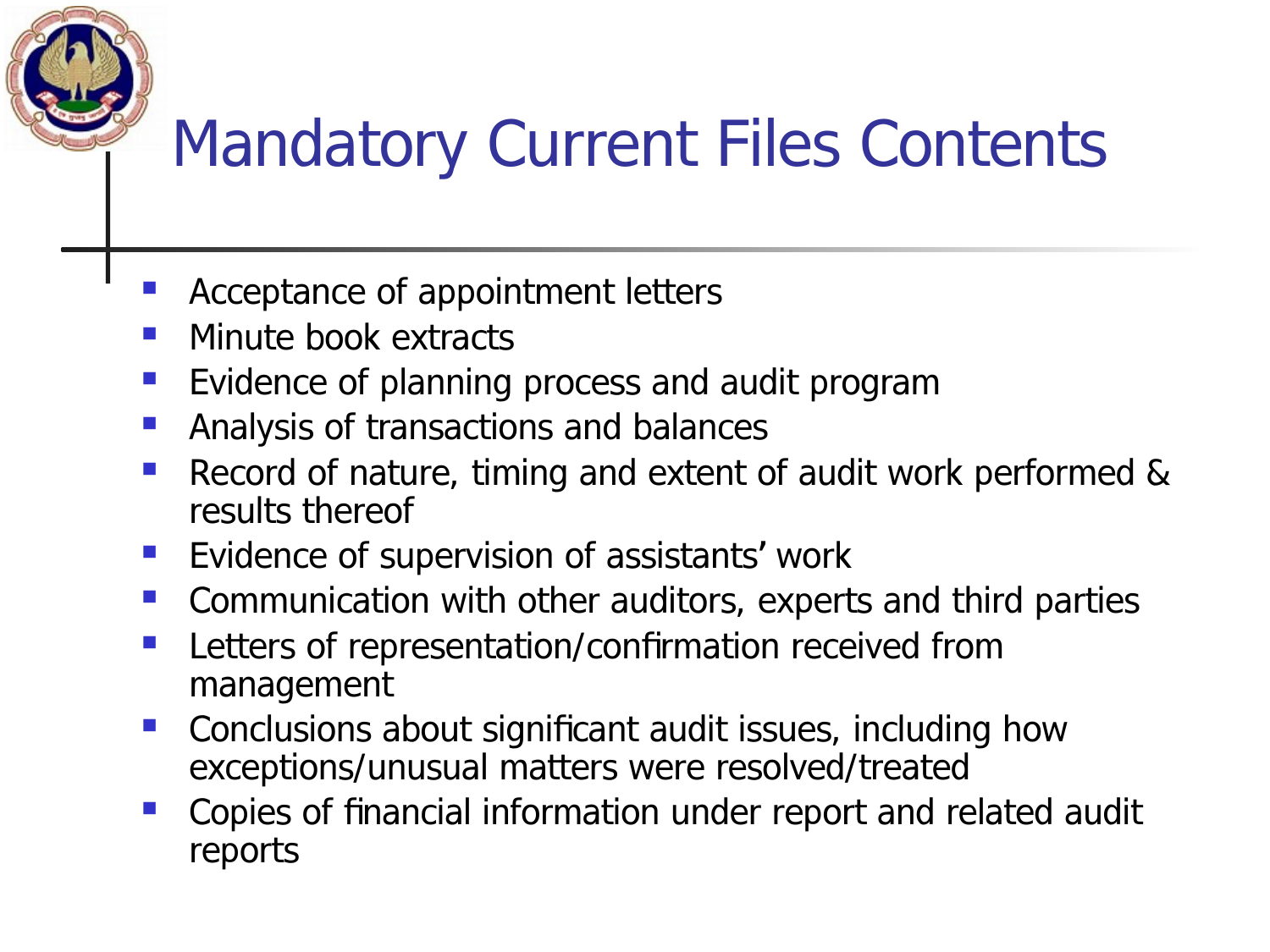

# Mandatory Current Files Contents
Acceptance of appointment letters
Minute book extracts
Evidence of planning process and audit program
Analysis of transactions and balances
Record of nature, timing and extent of audit work performed & results thereof
Evidence of supervision of assistants’ work
Communication with other auditors, experts and third parties
Letters of representation/confirmation received from management
Conclusions about significant audit issues, including how exceptions/unusual matters were resolved/treated
Copies of financial information under report and related audit reports